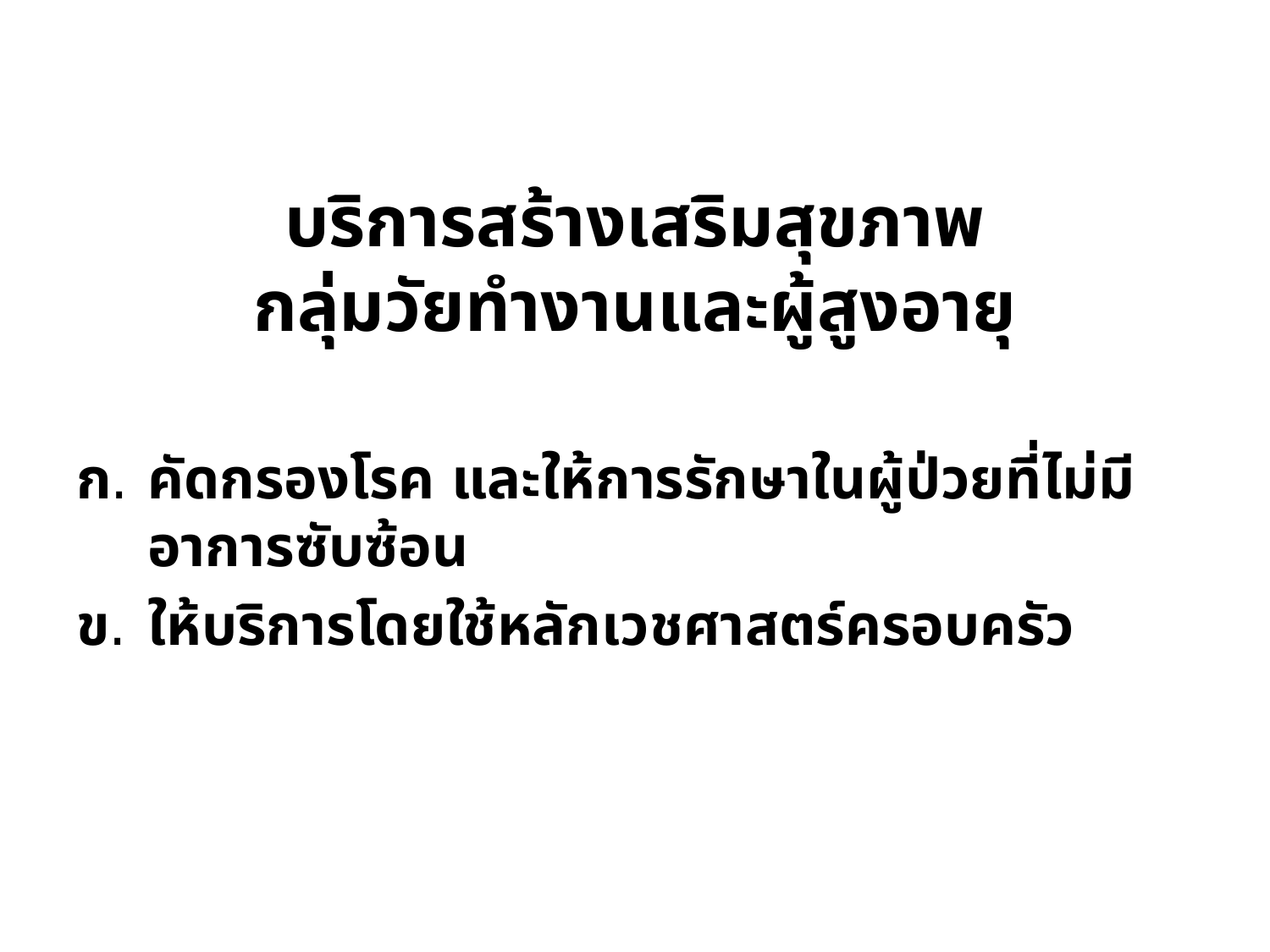

# บริการสร้างเสริมสุขภาพ กลุ่มวัยทำงานและผู้สูงอายุ
คัดกรองโรค และให้การรักษาในผู้ป่วยที่ไม่มีอาการซับซ้อน
ให้บริการโดยใช้หลักเวชศาสตร์ครอบครัว